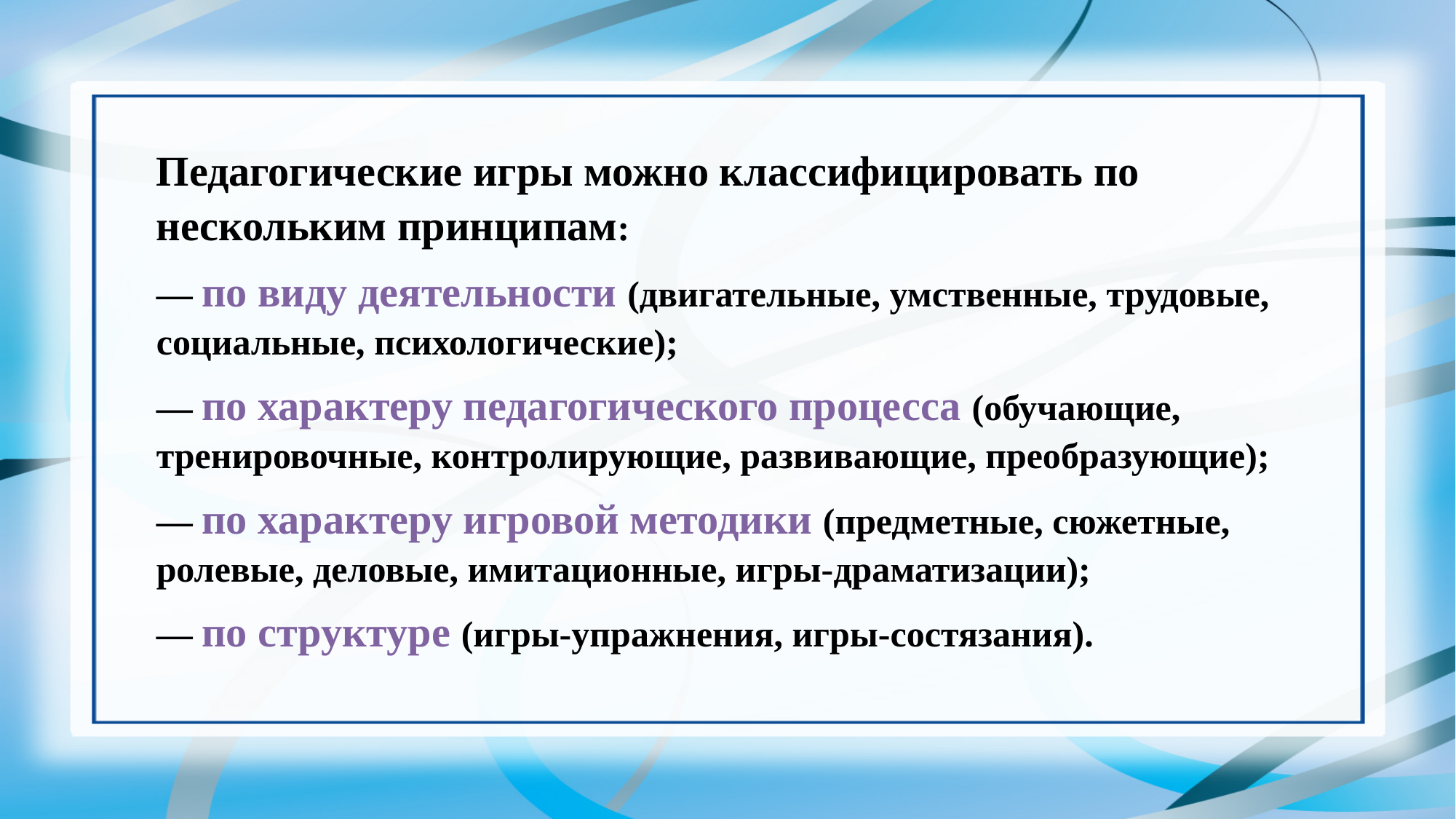

Педагогические игры можно классифицировать по нескольким принципам:
— по виду деятельности (двигательные, умственные, трудовые, социальные, психологические);
— по характеру педагогического процесса (обучающие, тренировочные, контролирующие, развивающие, преобразующие);
— по характеру игровой методики (предметные, сюжетные, ролевые, деловые, имитационные, игры-драматизации);
— по структуре (игры-упражнения, игры-состязания).